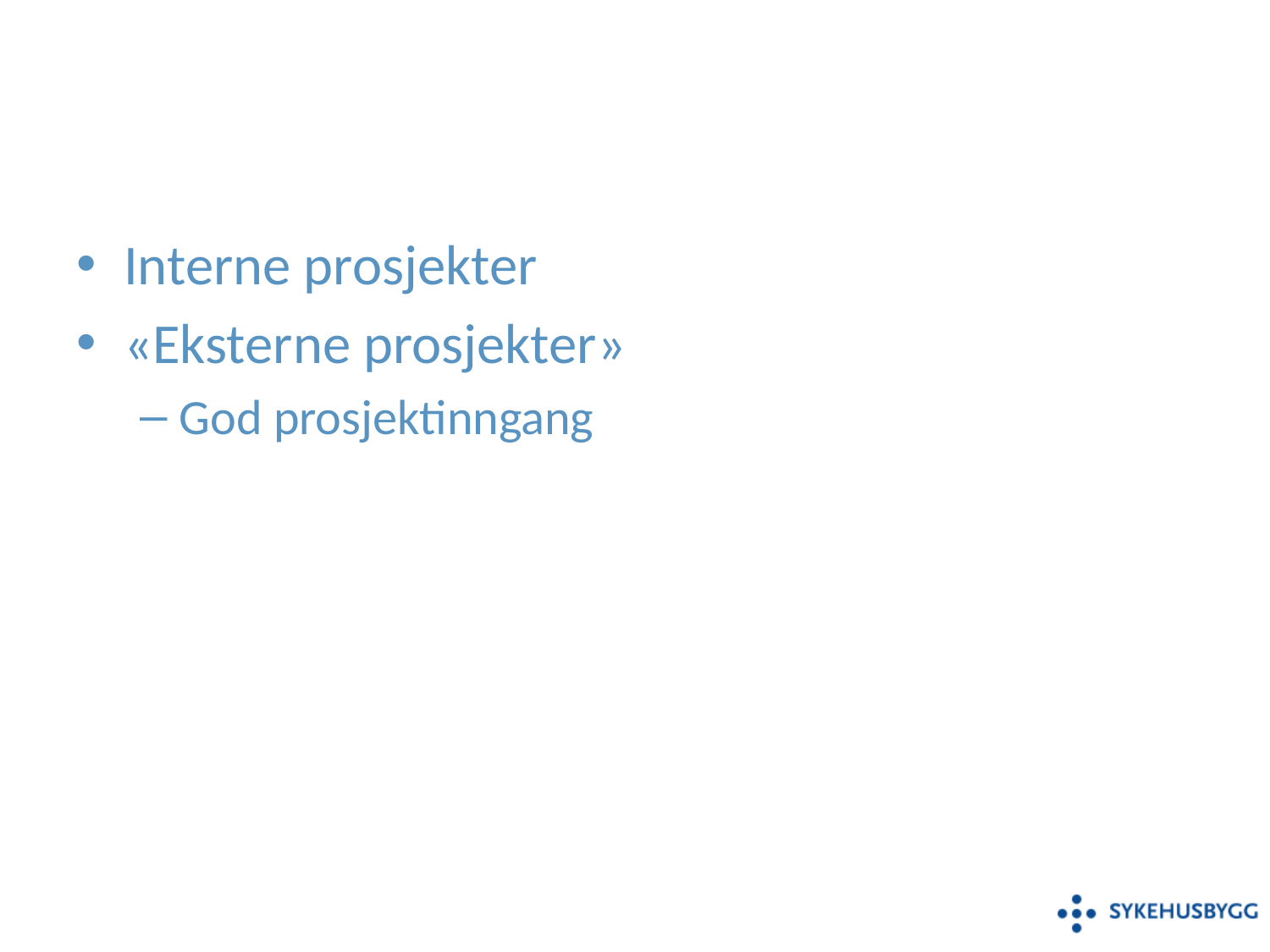

#
Interne prosjekter
«Eksterne prosjekter»
God prosjektinngang